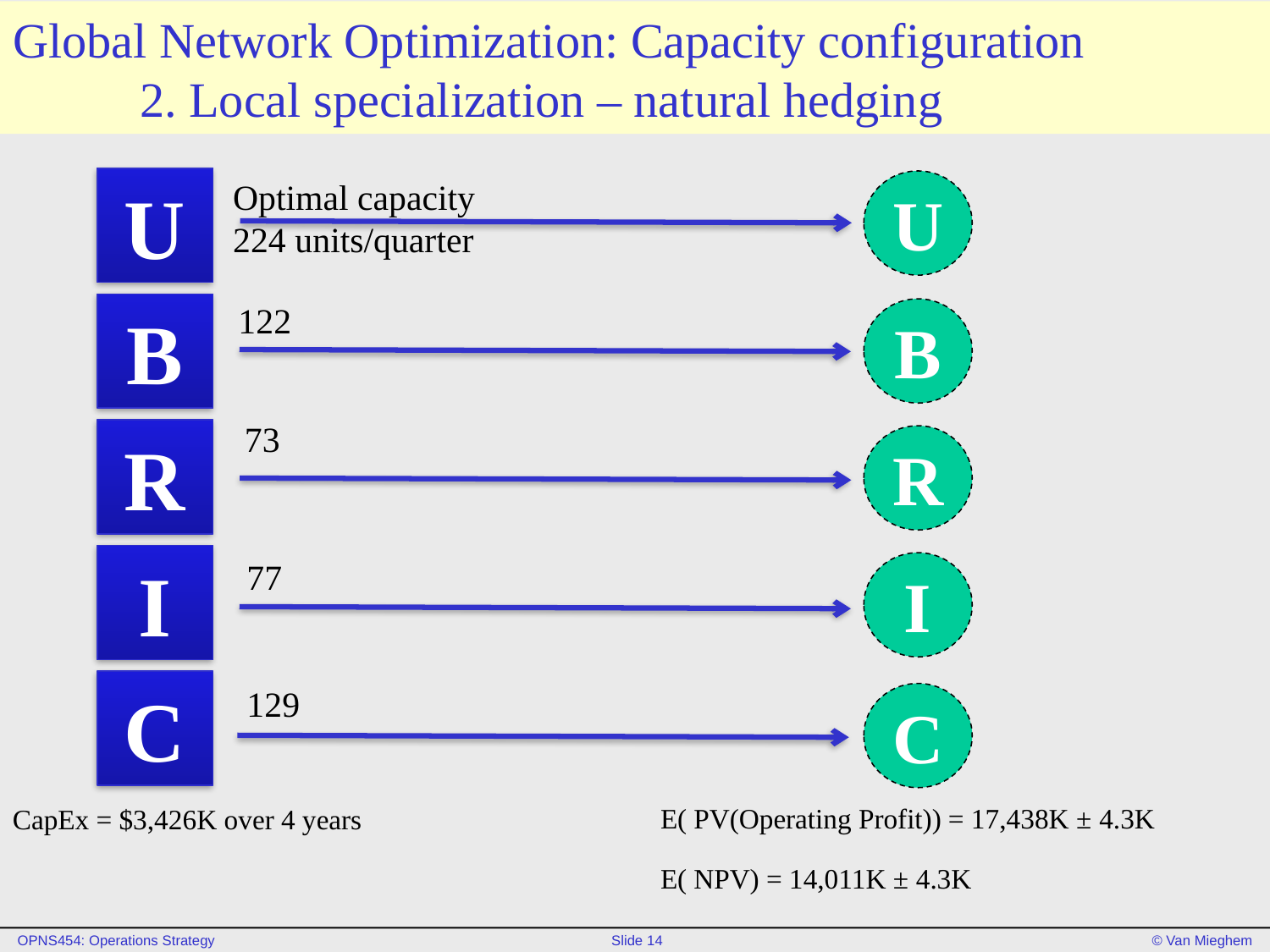

# Global Network Optimization: Capacity configuration 2. Local specialization – natural hedging
U
Optimal capacity
224 units/quarter
U
122
B
B
73
R
R
I
77
I
C
129
C
E( PV(Operating Profit)) = 17,438K ± 4.3K
CapEx = $3,426K over 4 years
E( NPV) = 14,011K ± 4.3K